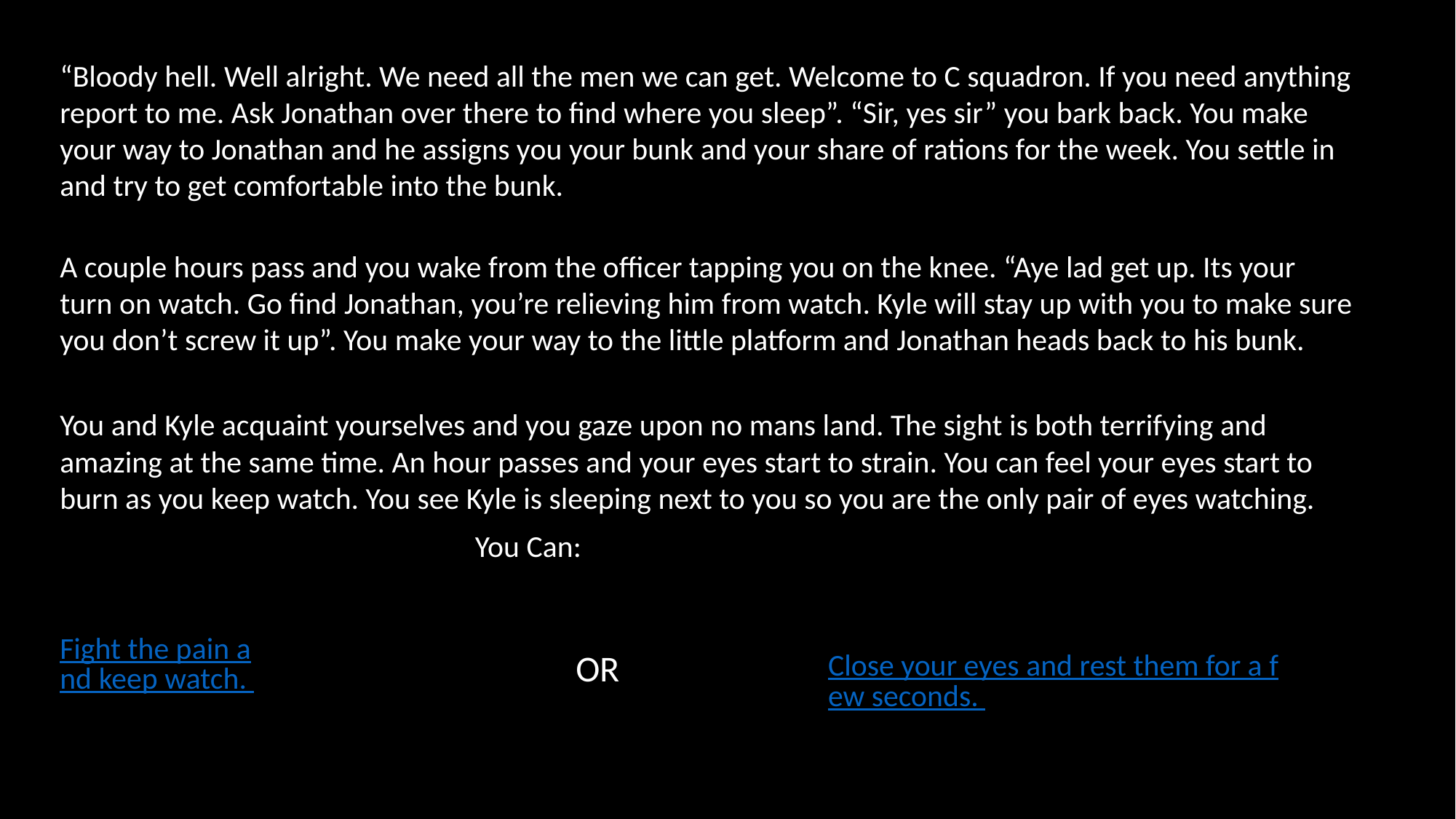

“Bloody hell. Well alright. We need all the men we can get. Welcome to C squadron. If you need anything report to me. Ask Jonathan over there to find where you sleep”. “Sir, yes sir” you bark back. You make your way to Jonathan and he assigns you your bunk and your share of rations for the week. You settle in and try to get comfortable into the bunk.
A couple hours pass and you wake from the officer tapping you on the knee. “Aye lad get up. Its your turn on watch. Go find Jonathan, you’re relieving him from watch. Kyle will stay up with you to make sure you don’t screw it up”. You make your way to the little platform and Jonathan heads back to his bunk.
You and Kyle acquaint yourselves and you gaze upon no mans land. The sight is both terrifying and amazing at the same time. An hour passes and your eyes start to strain. You can feel your eyes start to burn as you keep watch. You see Kyle is sleeping next to you so you are the only pair of eyes watching.
You Can:
Fight the pain and keep watch.
OR
Close your eyes and rest them for a few seconds.